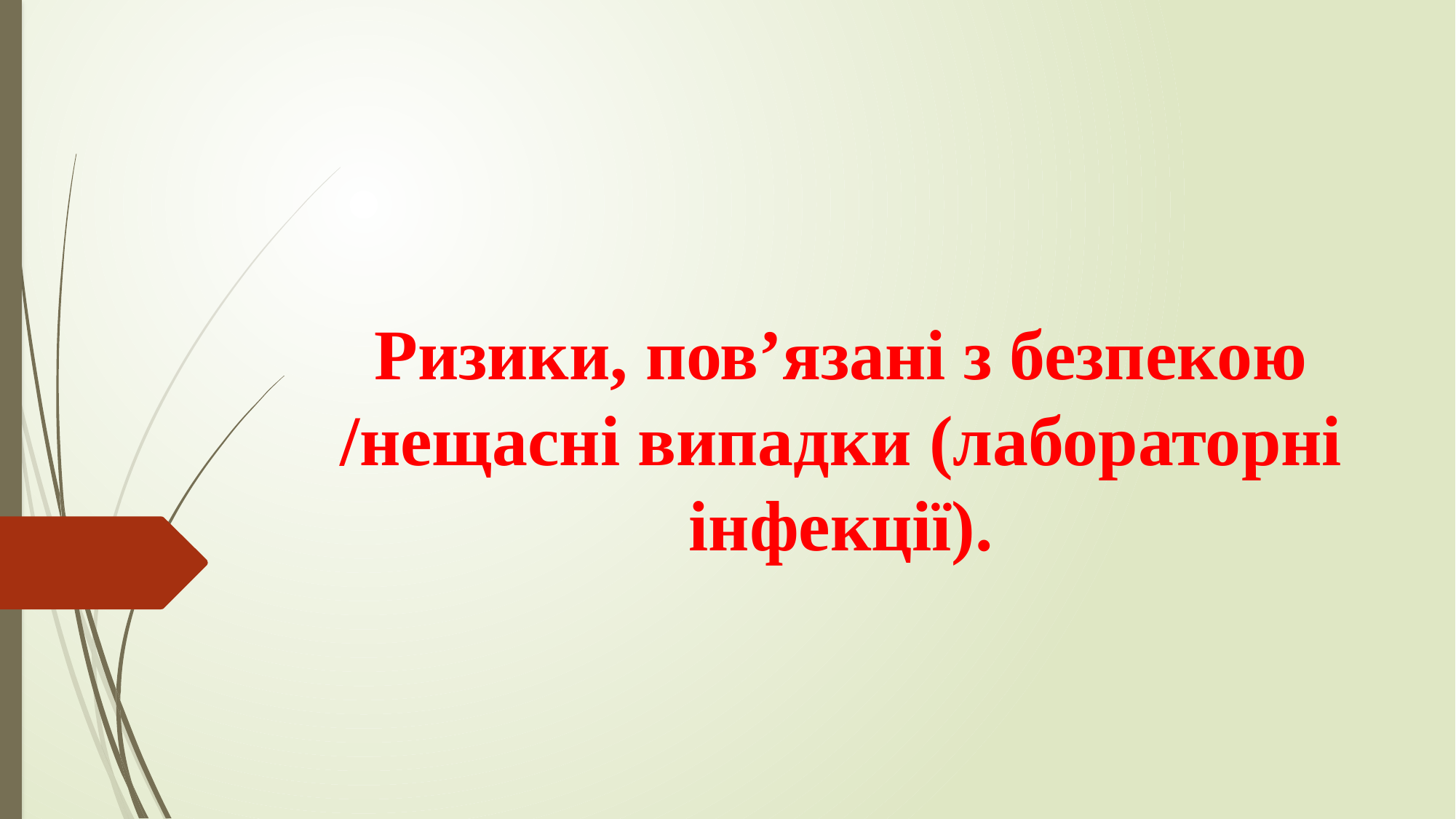

# Ризики, пов’язані з безпекою /нещасні випадки (лабораторні інфекції).